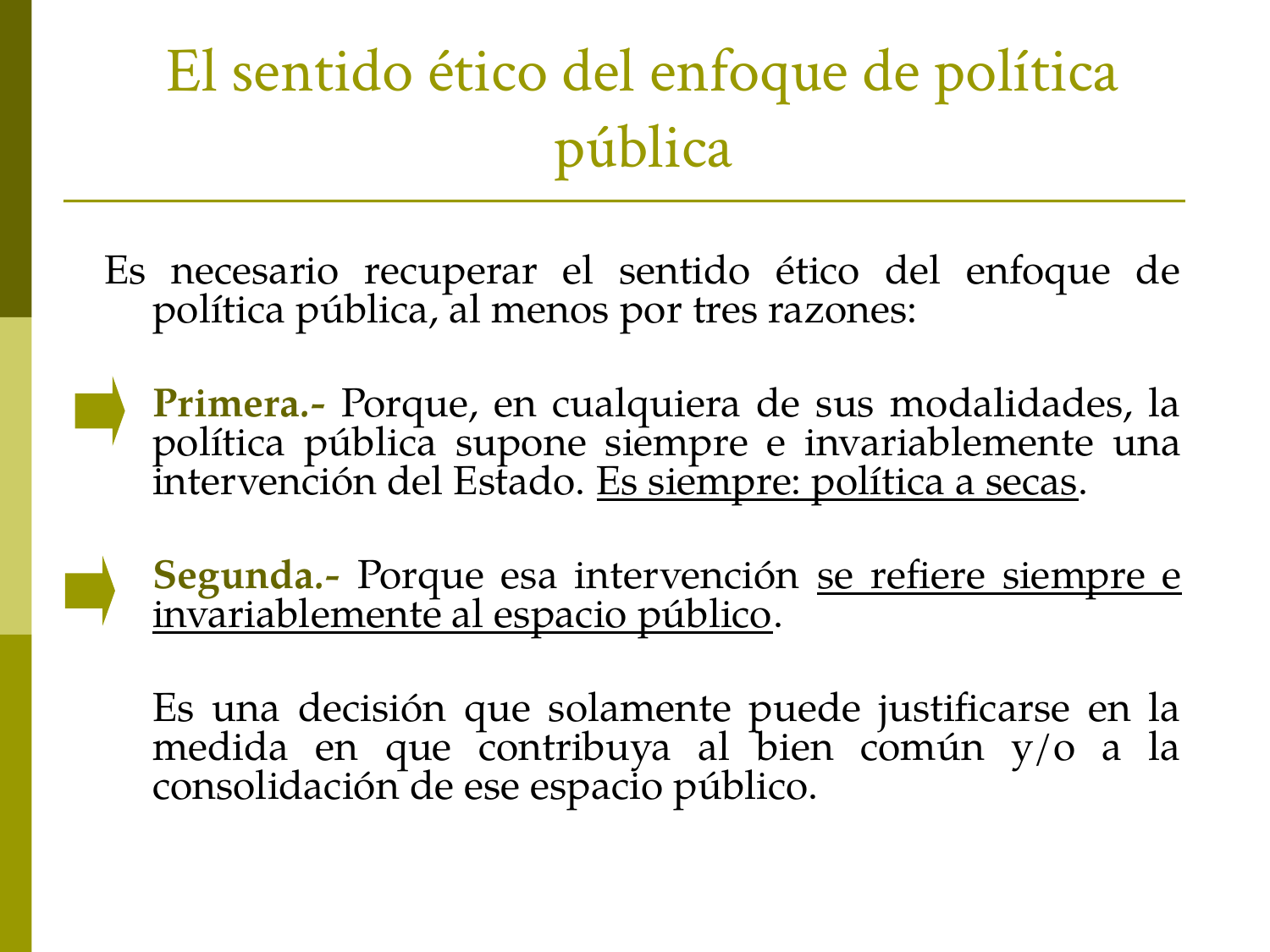

# El sentido ético del enfoque de política pública
Es necesario recuperar el sentido ético del enfoque de política pública, al menos por tres razones:

	Primera.- Porque, en cualquiera de sus modalidades, la política pública supone siempre e invariablemente una intervención del Estado. Es siempre: política a secas.

	Segunda.- Porque esa intervención se refiere siempre e invariablemente al espacio público.

	Es una decisión que solamente puede justificarse en la medida en que contribuya al bien común y/o a la consolidación de ese espacio público.